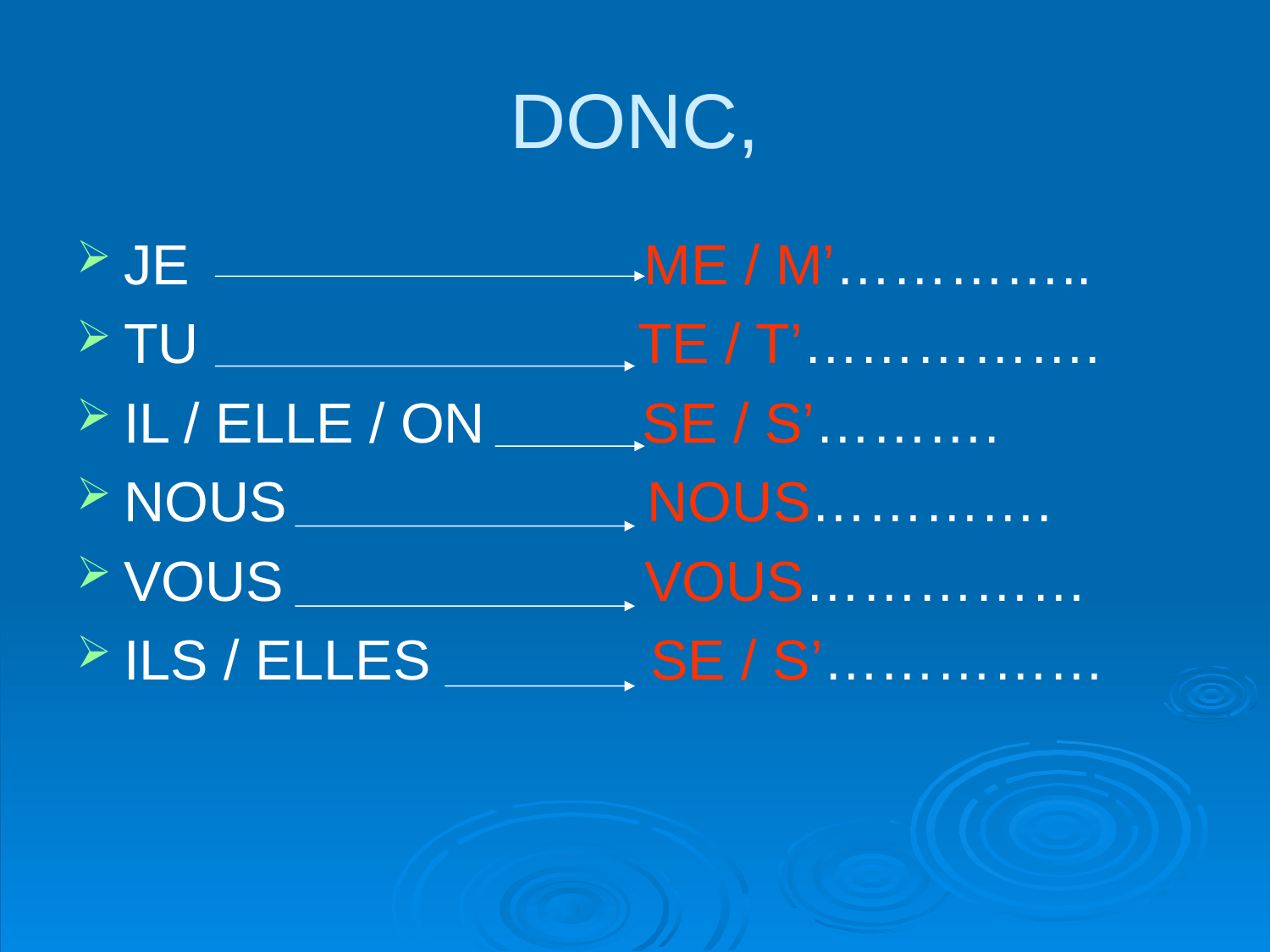

# DONC,
JE                             ME / M’…………..
TU                            TE / T’…………….
IL / ELLE / ON          SE / S’……….
NOUS                       NOUS………….
VOUS                       VOUS……………
ILS / ELLES              SE / S’……………